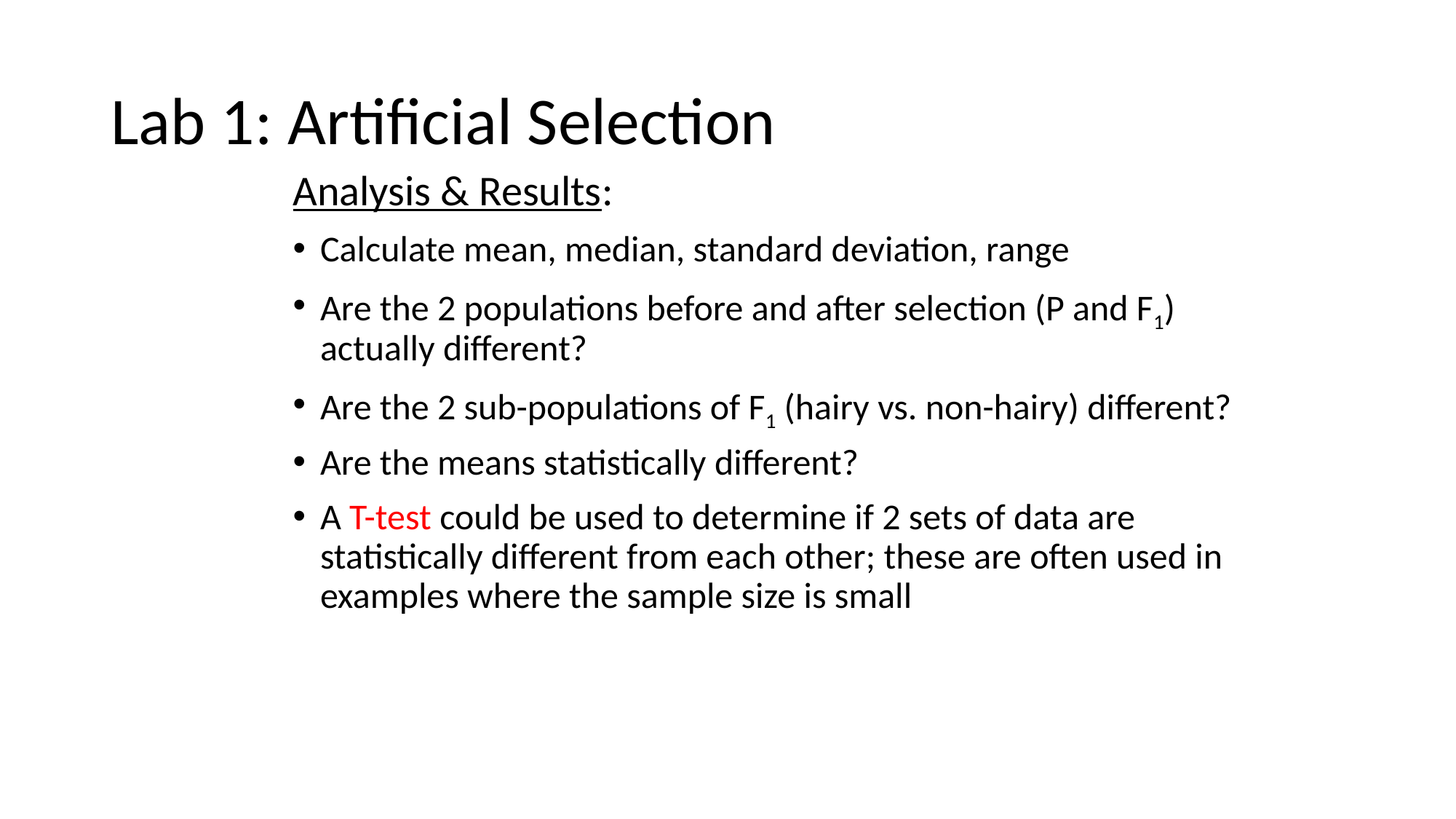

# Lab 1: Artificial Selection
Analysis & Results:
Calculate mean, median, standard deviation, range
Are the 2 populations before and after selection (P and F1) actually different?
Are the 2 sub-populations of F1 (hairy vs. non-hairy) different?
Are the means statistically different?
A T-test could be used to determine if 2 sets of data are statistically different from each other; these are often used in examples where the sample size is small